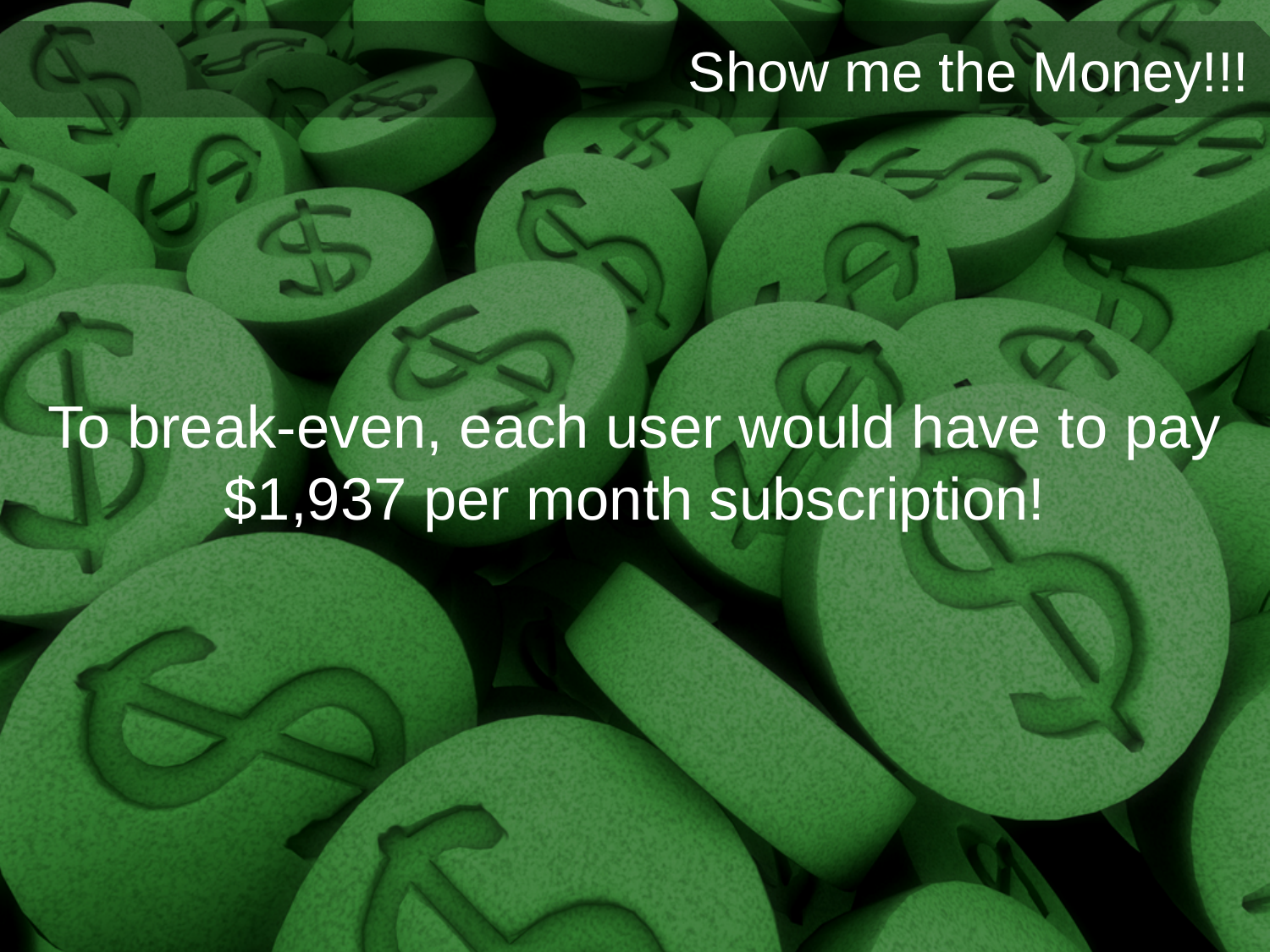

To break-even, each user would have to pay $1,937 per month subscription!